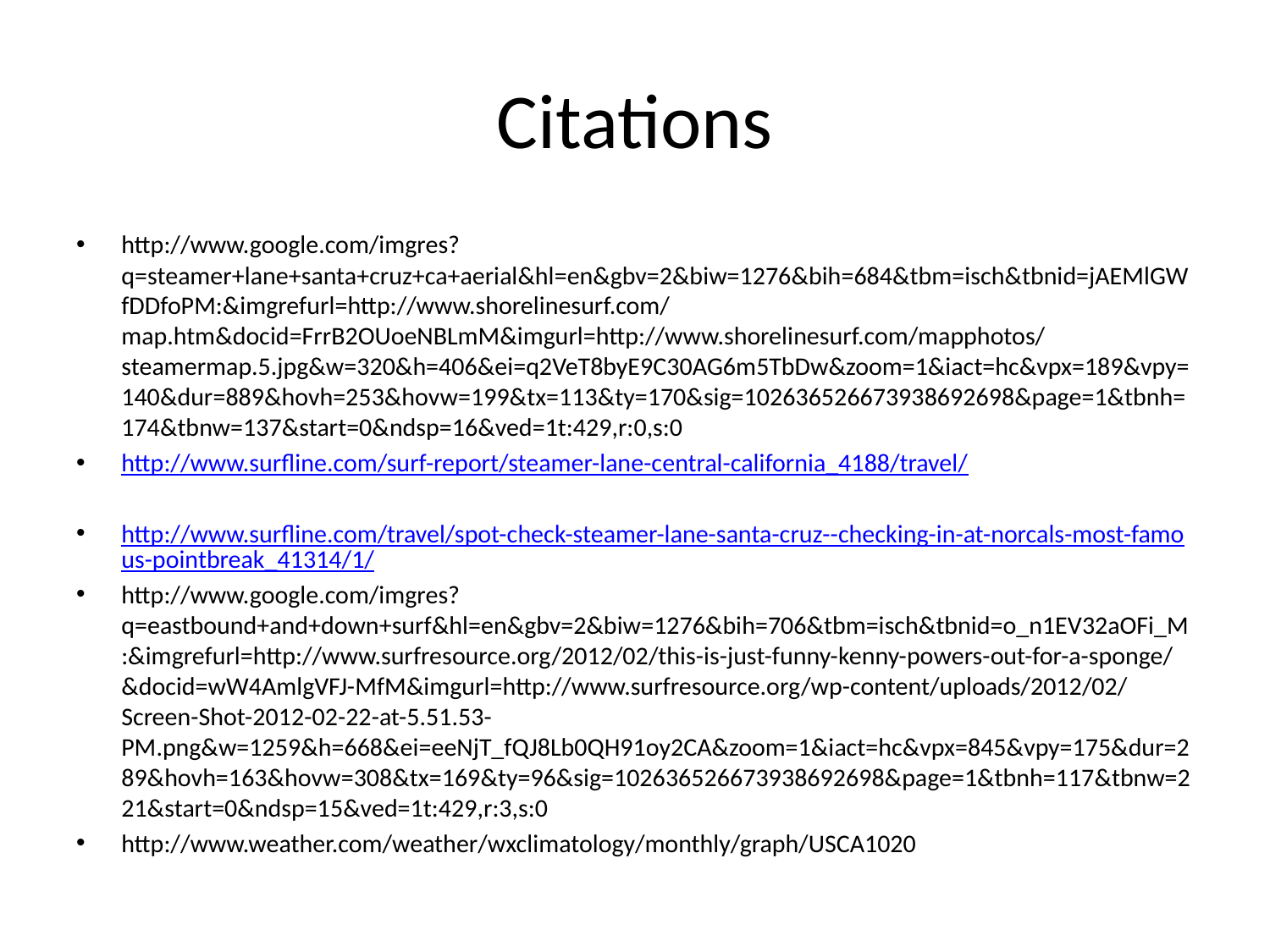

# Citations
http://www.google.com/imgres?q=steamer+lane+santa+cruz+ca+aerial&hl=en&gbv=2&biw=1276&bih=684&tbm=isch&tbnid=jAEMlGWfDDfoPM:&imgrefurl=http://www.shorelinesurf.com/map.htm&docid=FrrB2OUoeNBLmM&imgurl=http://www.shorelinesurf.com/mapphotos/steamermap.5.jpg&w=320&h=406&ei=q2VeT8byE9C30AG6m5TbDw&zoom=1&iact=hc&vpx=189&vpy=140&dur=889&hovh=253&hovw=199&tx=113&ty=170&sig=102636526673938692698&page=1&tbnh=174&tbnw=137&start=0&ndsp=16&ved=1t:429,r:0,s:0
http://www.surfline.com/surf-report/steamer-lane-central-california_4188/travel/

http://www.surfline.com/travel/spot-check-steamer-lane-santa-cruz--checking-in-at-norcals-most-famous-pointbreak_41314/1/
http://www.google.com/imgres?q=eastbound+and+down+surf&hl=en&gbv=2&biw=1276&bih=706&tbm=isch&tbnid=o_n1EV32aOFi_M:&imgrefurl=http://www.surfresource.org/2012/02/this-is-just-funny-kenny-powers-out-for-a-sponge/&docid=wW4AmlgVFJ-MfM&imgurl=http://www.surfresource.org/wp-content/uploads/2012/02/Screen-Shot-2012-02-22-at-5.51.53-PM.png&w=1259&h=668&ei=eeNjT_fQJ8Lb0QH91oy2CA&zoom=1&iact=hc&vpx=845&vpy=175&dur=289&hovh=163&hovw=308&tx=169&ty=96&sig=102636526673938692698&page=1&tbnh=117&tbnw=221&start=0&ndsp=15&ved=1t:429,r:3,s:0
http://www.weather.com/weather/wxclimatology/monthly/graph/USCA1020